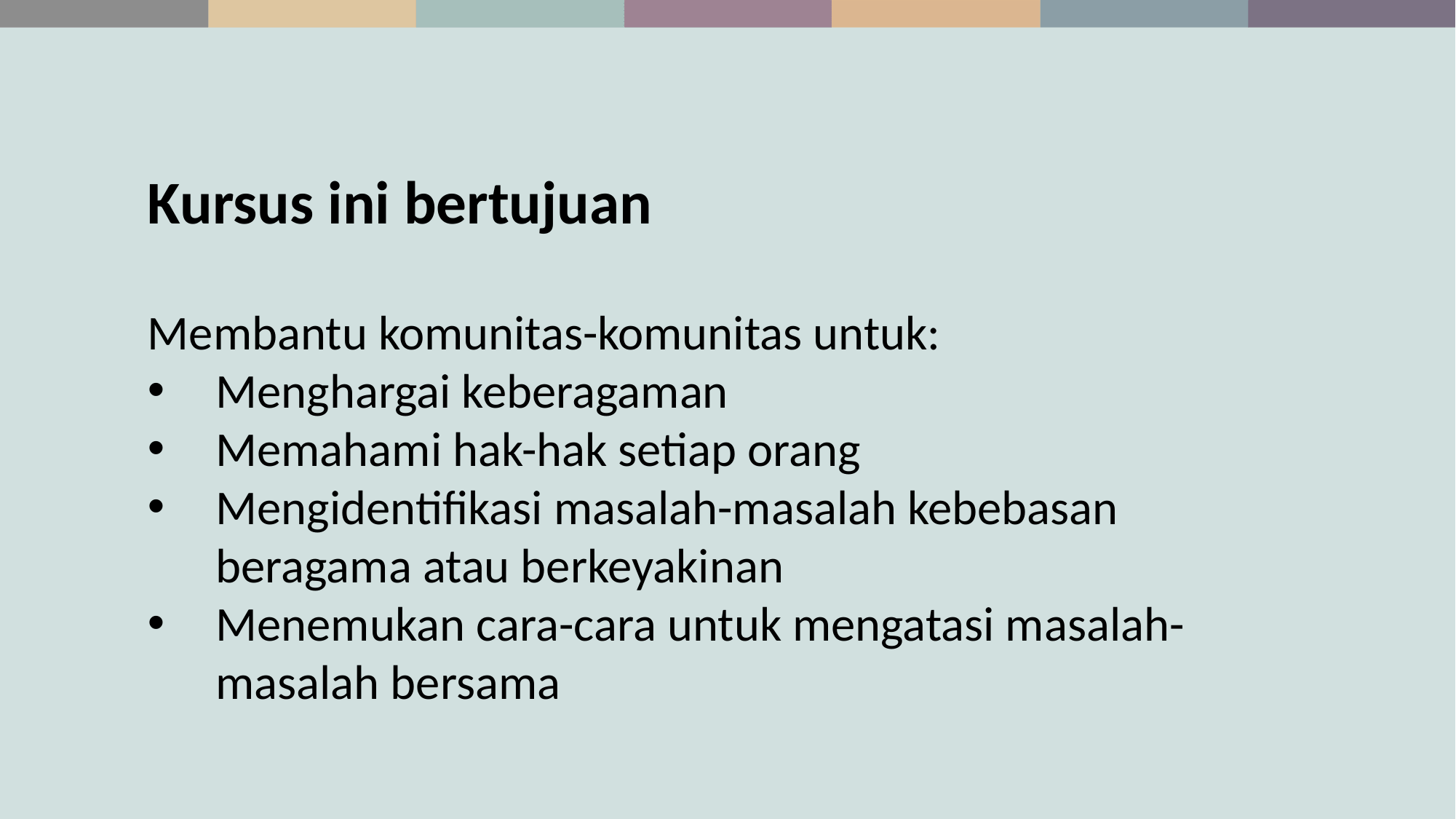

Kursus ini bertujuan
 
Membantu komunitas-komunitas untuk:
Menghargai keberagaman
Memahami hak-hak setiap orang
Mengidentifikasi masalah-masalah kebebasan beragama atau berkeyakinan
Menemukan cara-cara untuk mengatasi masalah-masalah bersama